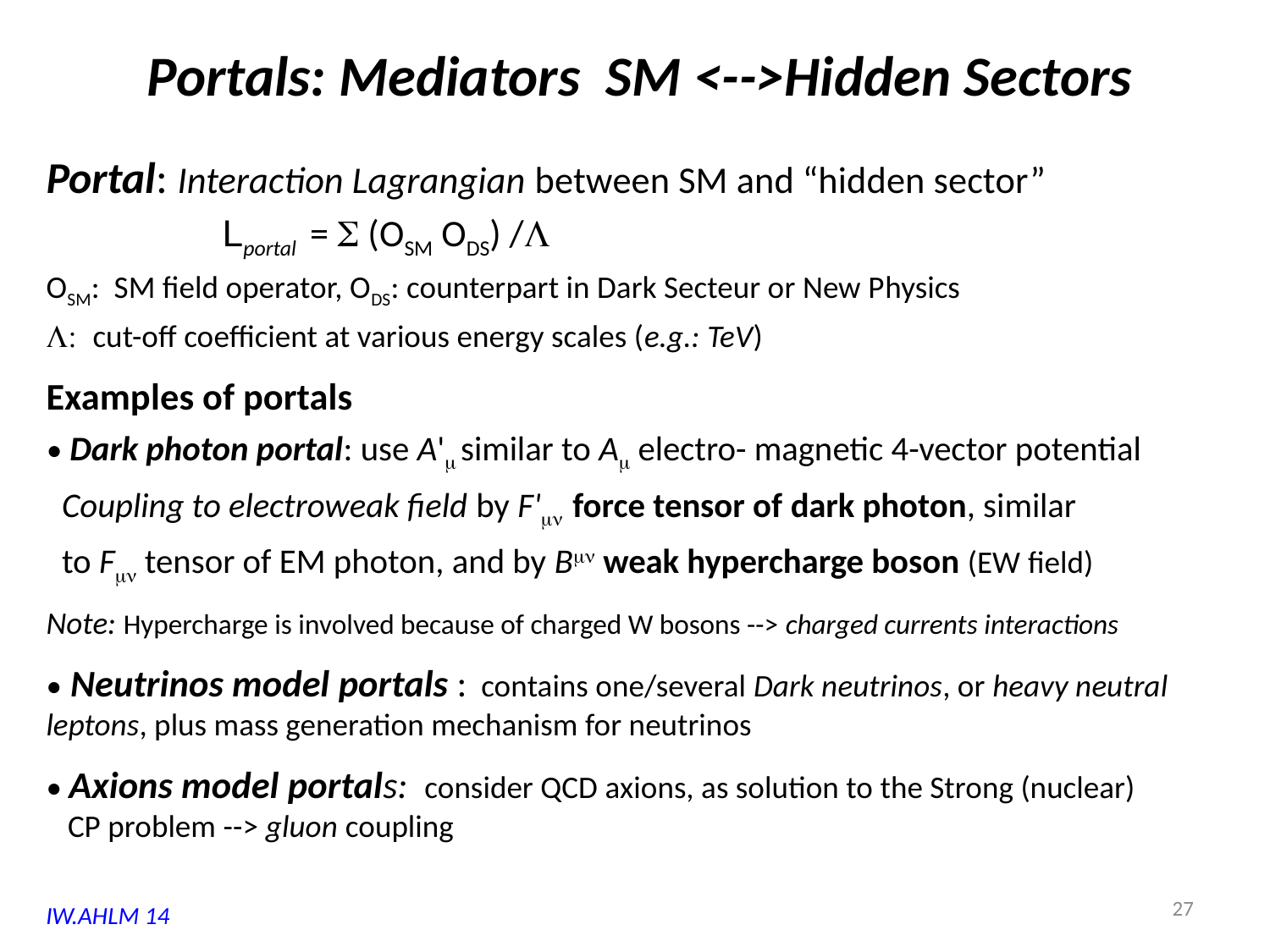

# Portals: Mediators  SM <-->Hidden Sectors
Portal: Interaction Lagrangian between SM and “hidden sector”
                 Lportal  = Σ (OSM ODS) /Λ
OSM:  SM field operator, ODS: counterpart in Dark Secteur or New Physics
Λ: cut-off coefficient at various energy scales (e.g.: TeV)
Examples of portals
• Dark photon portal: use A'μ similar to Aμ electro- magnetic 4-vector potential
  Coupling to electroweak field by F'μν force tensor of dark photon, similar
  to Fμν tensor of EM photon, and by Bμν weak hypercharge boson (EW field)
Note: Hypercharge is involved because of charged W bosons --> charged currents interactions
• Neutrinos model portals :  contains one/several Dark neutrinos, or heavy neutral leptons, plus mass generation mechanism for neutrinos
• Axions model portals:  consider QCD axions, as solution to the Strong (nuclear)
   CP problem --> gluon coupling
27
IW.AHLM 14